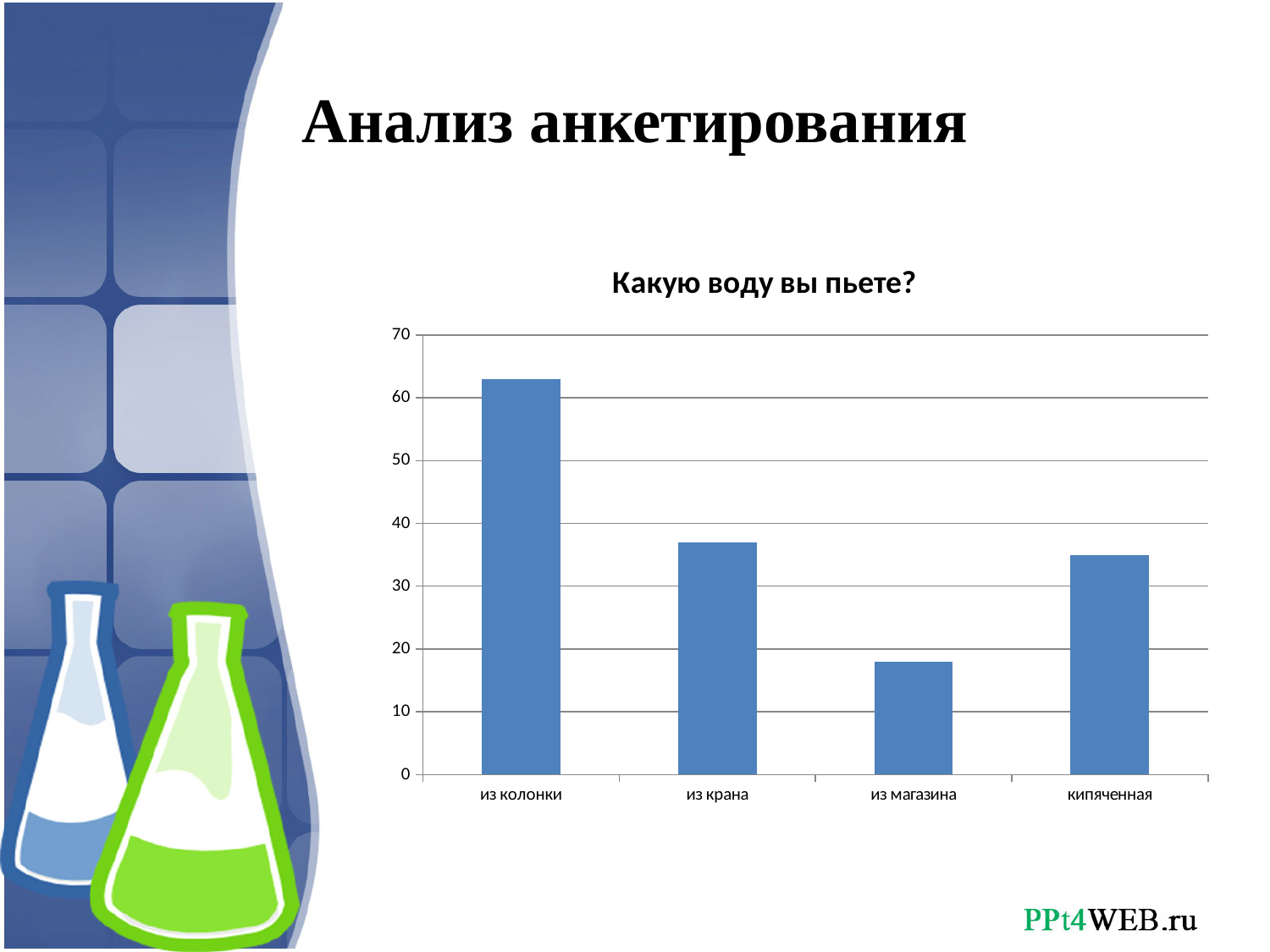

# Анализ анкетирования

### Chart: Какую воду вы пьете?

| Category | Ряд 1 |
|---|---|
| из колонки | 63.0 |
| из крана | 37.0 |
| из магазина | 18.0 |
| кипяченная | 35.0 |